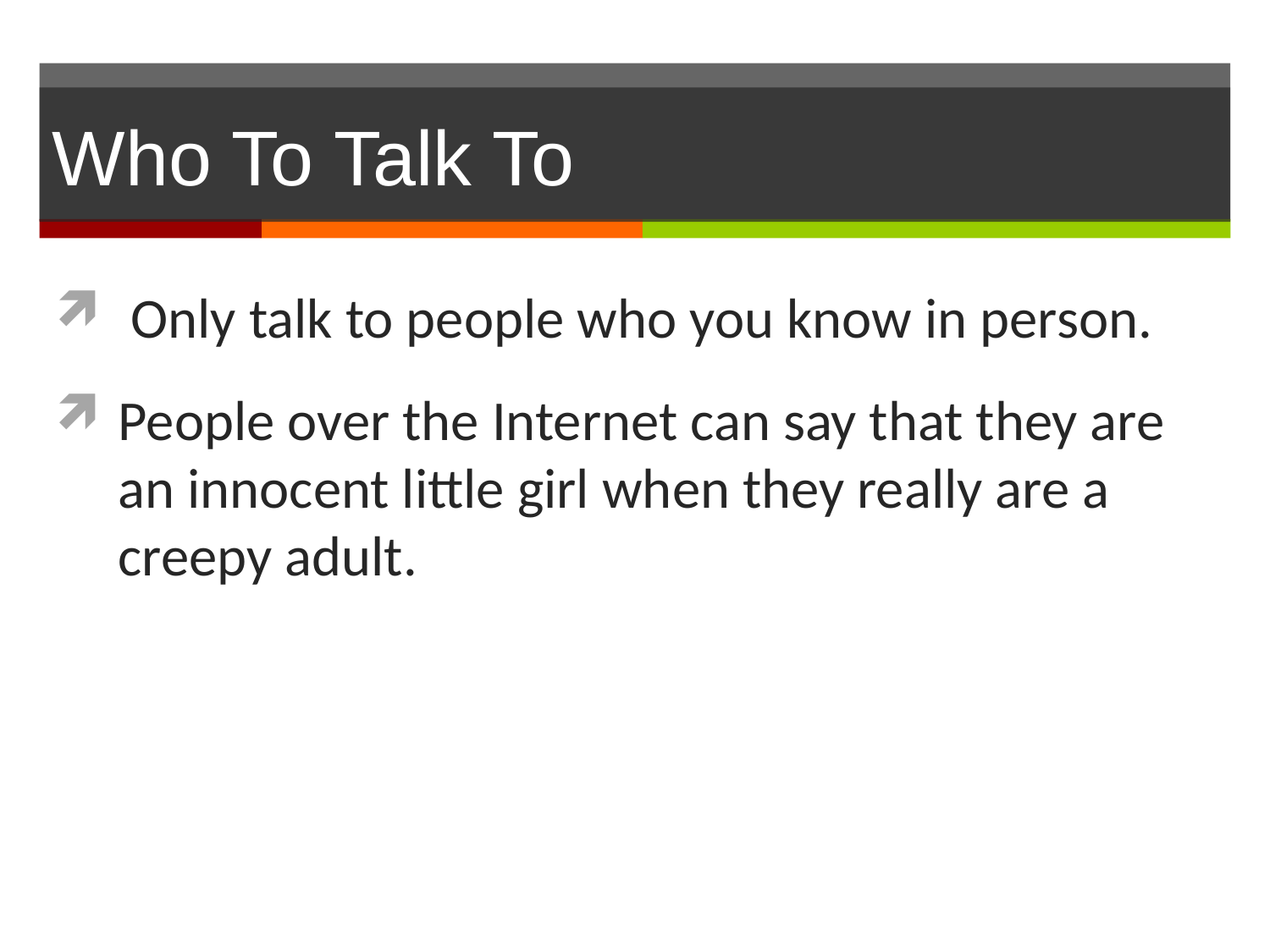

# Who To Talk To
 Only talk to people who you know in person.
People over the Internet can say that they are an innocent little girl when they really are a creepy adult.